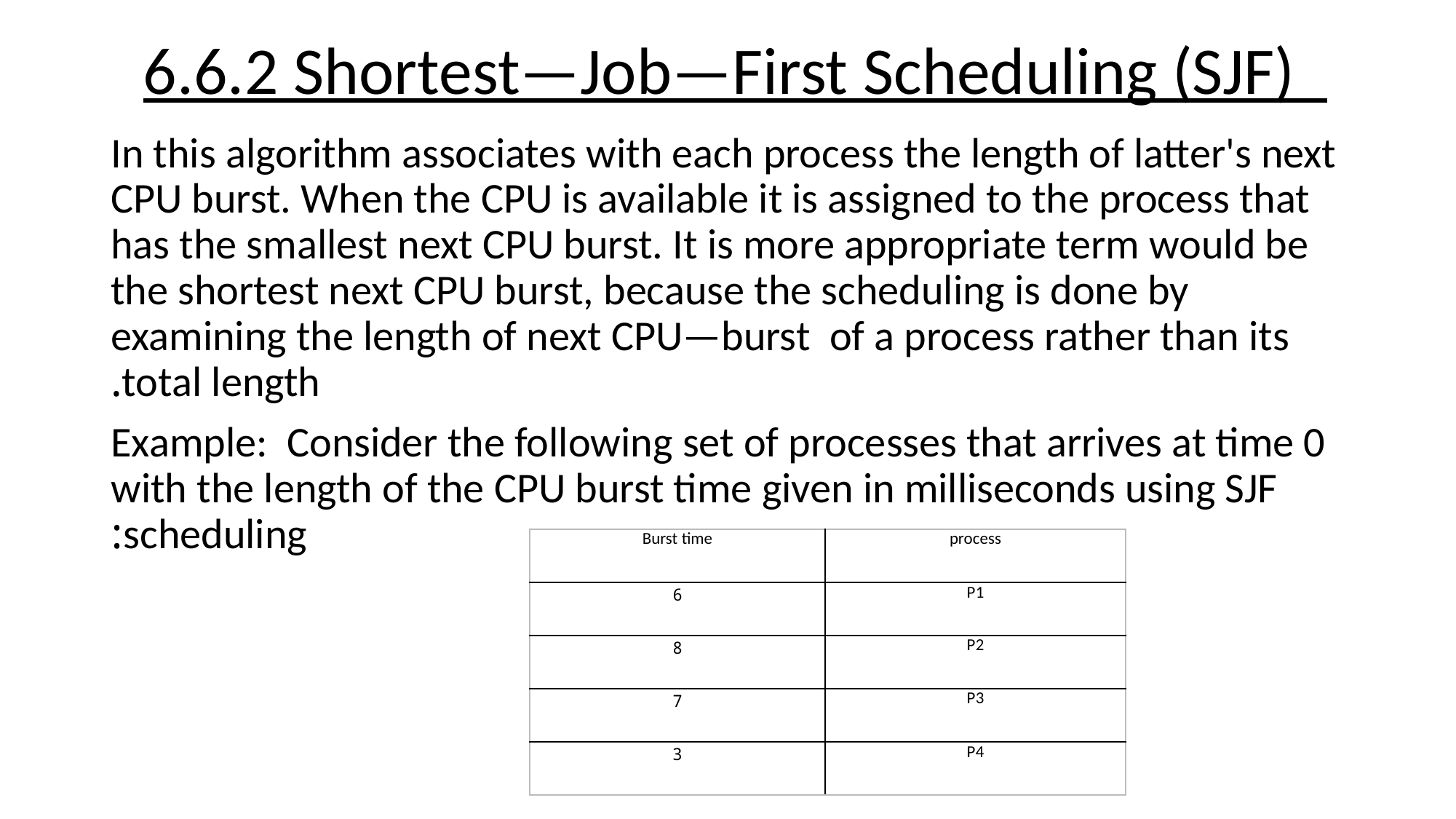

# 6.6.2 Shortest—Job—First Scheduling (SJF)

In this algorithm associates with each process the length of latter's next CPU burst. When the CPU is available it is assigned to the process that has the smallest next CPU burst. It is more appropriate term would be the shortest next CPU burst, because the scheduling is done by examining the length of next CPU—burst  of a process rather than its total length.
 Example:  Consider the following set of processes that arrives at time 0 with the length of the CPU burst time given in milliseconds using SJF scheduling:

| Burst time | process |
| --- | --- |
| 6 | P1 |
| 8 | P2 |
| 7 | P3 |
| 3 | P4 |